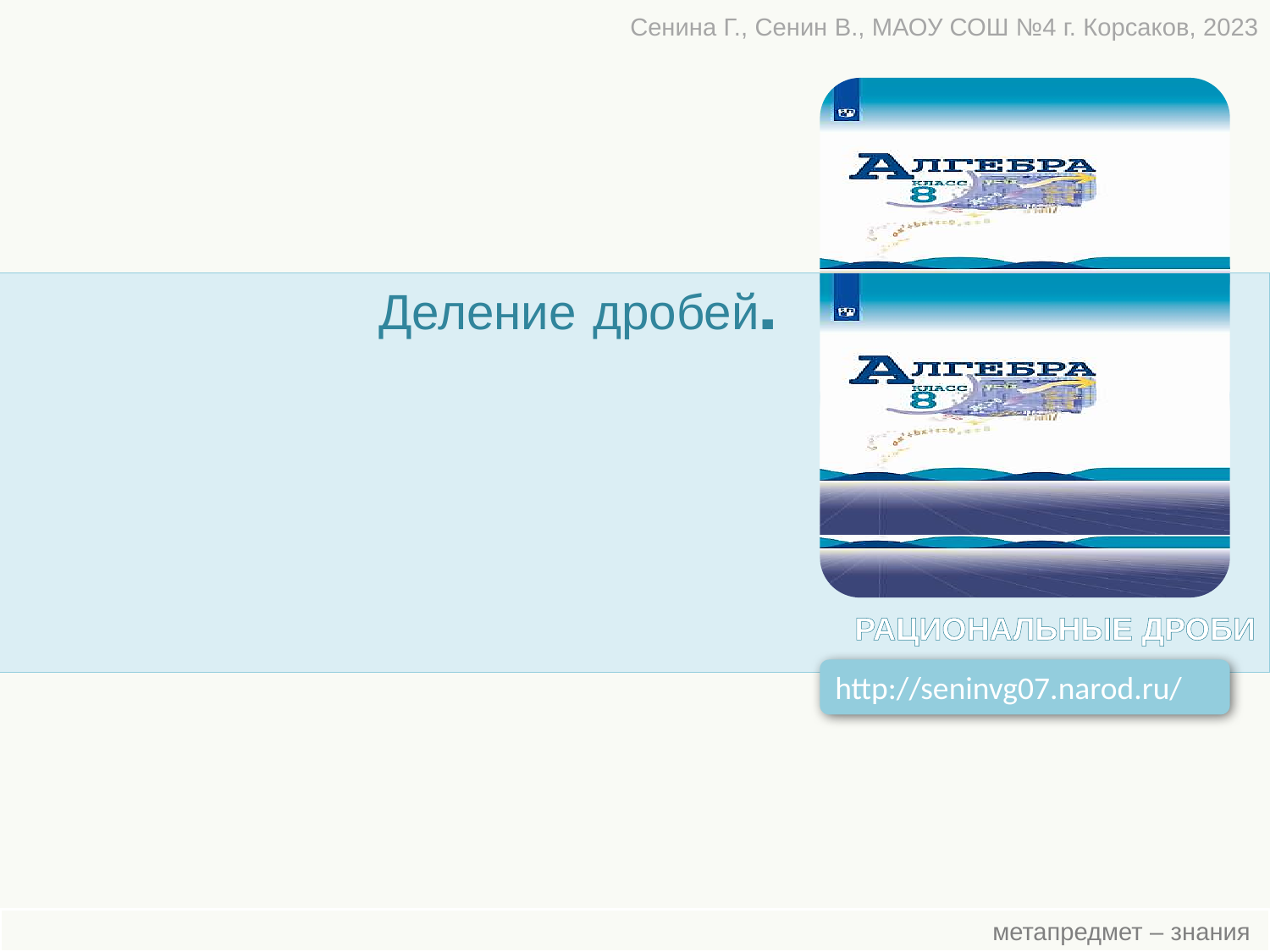

Сенина Г., Сенин В., МАОУ СОШ №4 г. Корсаков, 2023

Деление дробей.
РАЦИОНАЛЬНЫЕ ДРОБИ
http://seninvg07.narod.ru/
  метапредмет – знания